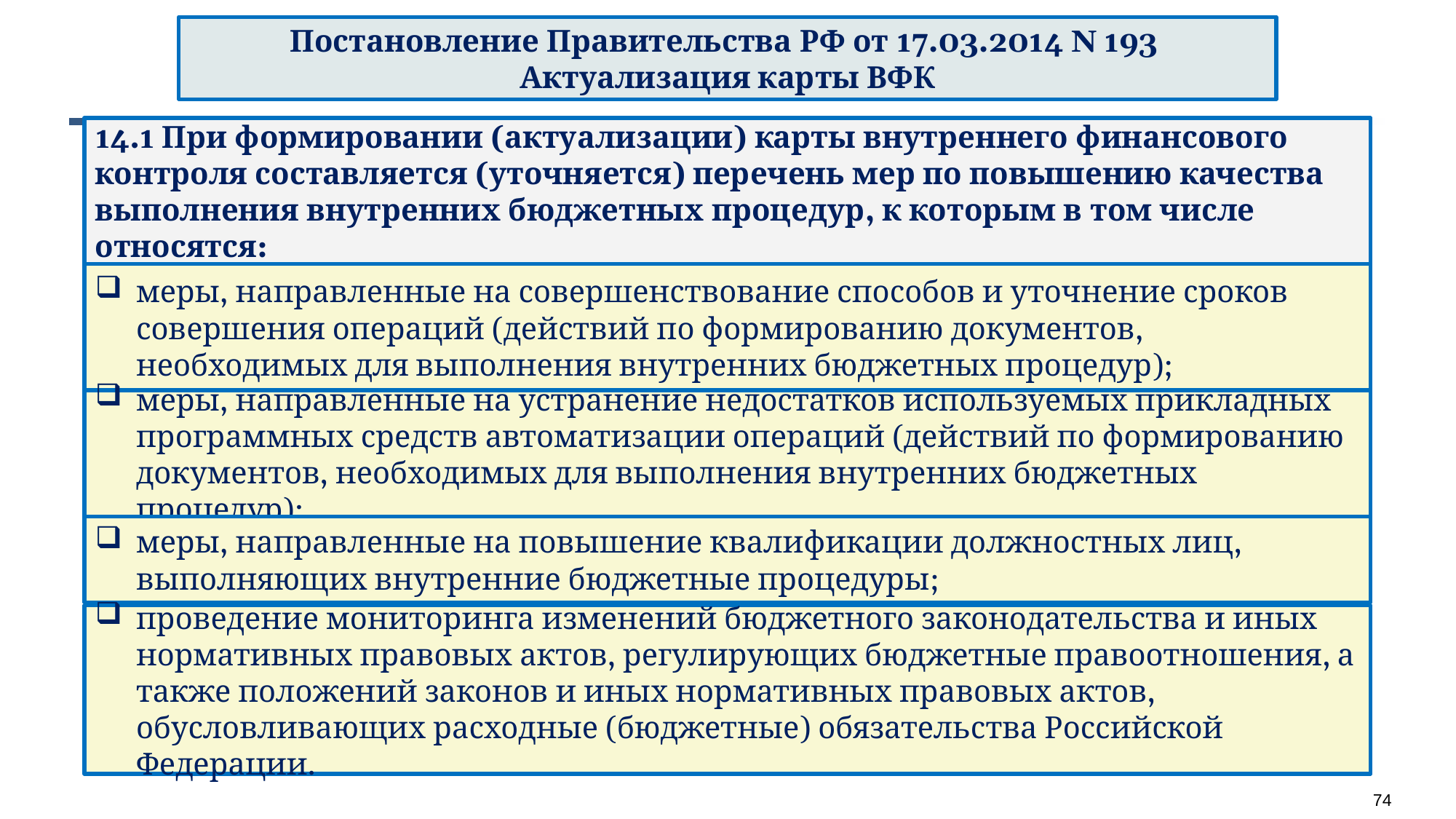

Постановление Правительства РФ от 17.03.2014 N 193
Актуализация карты ВФК
14.1 При формировании (актуализации) карты внутреннего финансового контроля составляется (уточняется) перечень мер по повышению качества выполнения внутренних бюджетных процедур, к которым в том числе относятся:
меры, направленные на совершенствование способов и уточнение сроков совершения операций (действий по формированию документов, необходимых для выполнения внутренних бюджетных процедур);
меры, направленные на устранение недостатков используемых прикладных программных средств автоматизации операций (действий по формированию документов, необходимых для выполнения внутренних бюджетных процедур);
меры, направленные на повышение квалификации должностных лиц, выполняющих внутренние бюджетные процедуры;
проведение мониторинга изменений бюджетного законодательства и иных нормативных правовых актов, регулирующих бюджетные правоотношения, а также положений законов и иных нормативных правовых актов, обусловливающих расходные (бюджетные) обязательства Российской Федерации.